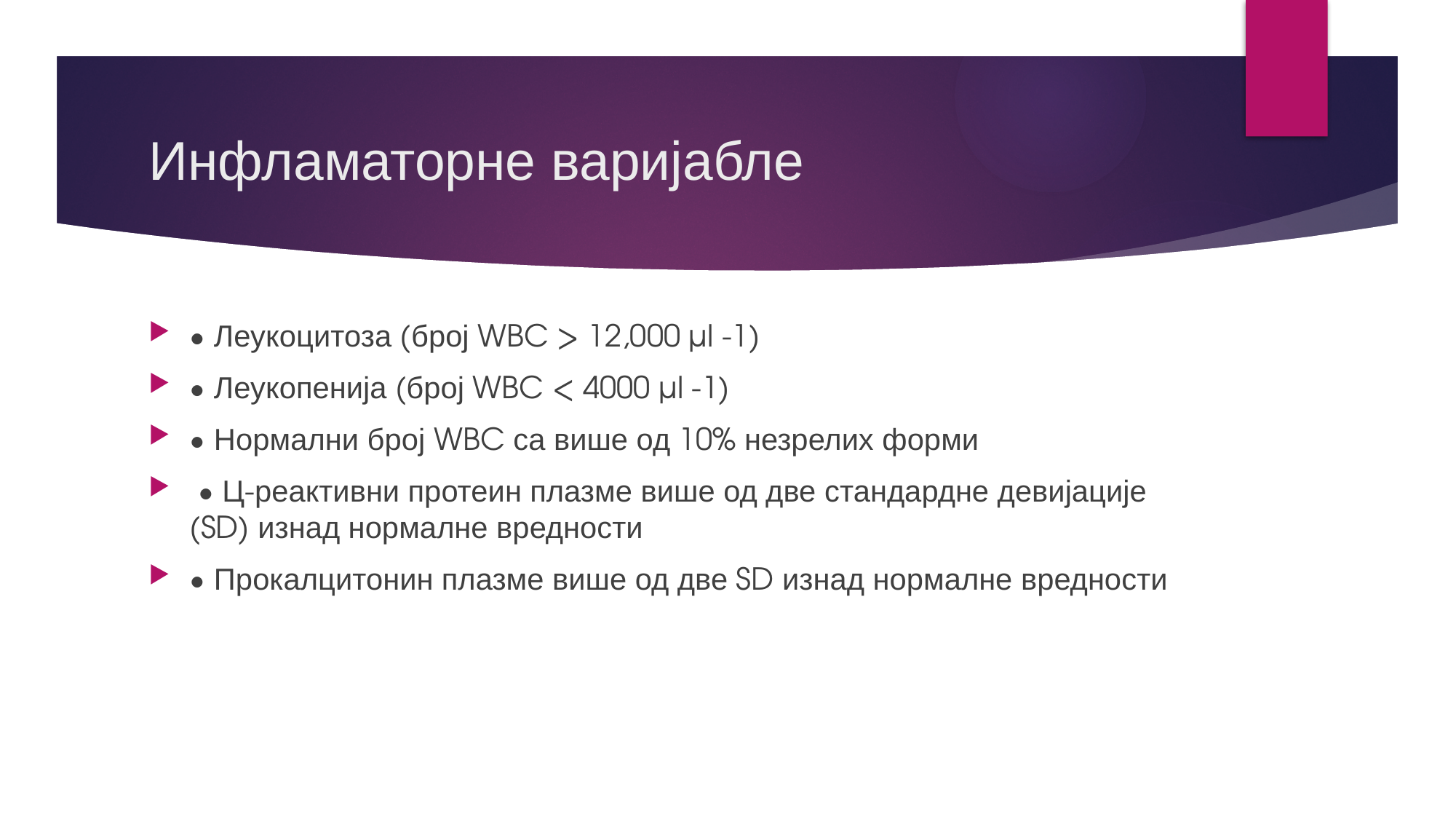

# Инфламаторне варијабле
• Леукоцитоза (број WBC > 12,000 µl -1)
• Леукопенија (број WBC < 4000 µl -1)
• Нормални број WBC са више од 10% незрелих форми
 • Ц-реактивни протеин плазме више од две стандардне девијације (SD) изнад нормалне вредности
• Прокалцитонин плазме више од две SD изнад нормалне вредности